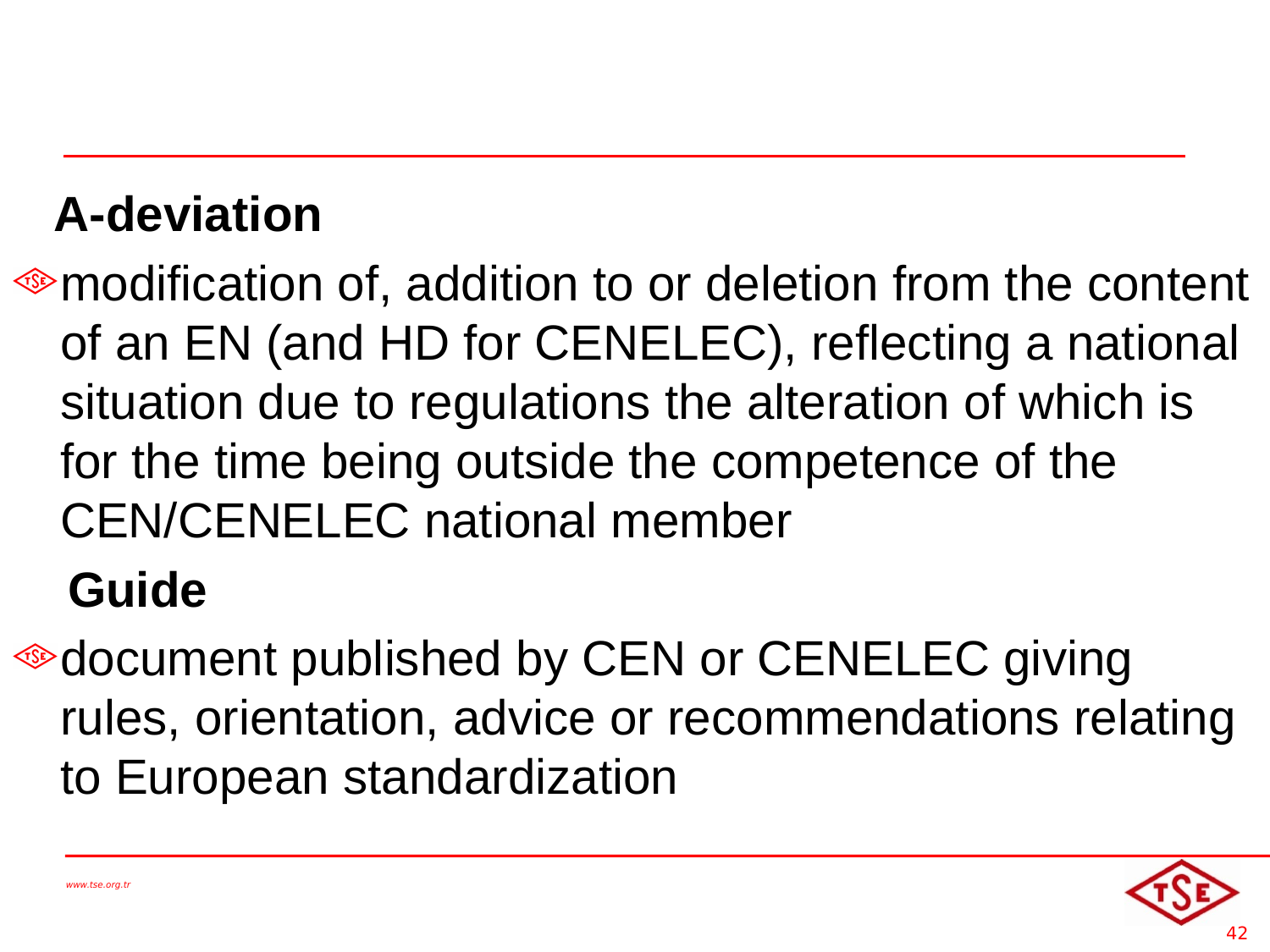

#
   A-deviation
modification of, addition to or deletion from the content of an EN (and HD for CENELEC), reflecting a national situation due to regulations the alteration of which is for the time being outside the competence of the CEN/CENELEC national member
    Guide
document published by CEN or CENELEC giving rules, orientation, advice or recommendations relating to European standardization

www.tse.org.tr
42